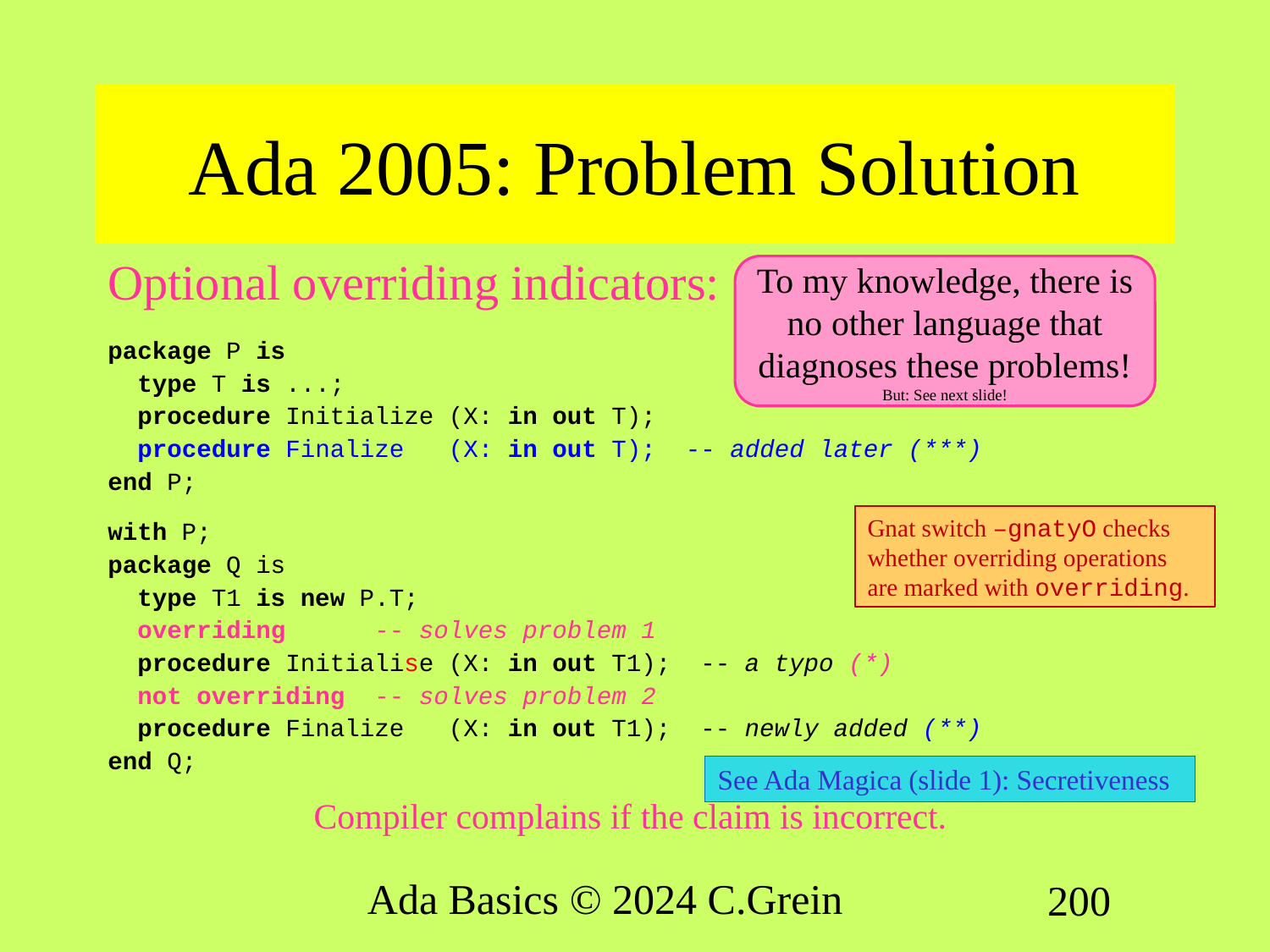

# Ada 2005: Problem Solution
Optional overriding indicators:

package P is
  type T is ...;
  procedure Initialize (X: in out T);
  procedure Finalize   (X: in out T);  -- added later (***)
end P;

with P;
package Q is
  type T1 is new P.T;
  overriding      -- solves problem 1
  procedure Initialise (X: in out T1);  -- a typo (*)
  not overriding  -- solves problem 2
  procedure Finalize   (X: in out T1);  -- newly added (**)
end Q;

Compiler complains if the claim is incorrect.
To my knowledge, there is no other language that diagnoses these problems!
But: See next slide!
Gnat switch –gnatyO checks whether overriding operations are marked with overriding.
See Ada Magica (slide 1): Secretiveness
Ada Basics © 2024 C.Grein
200